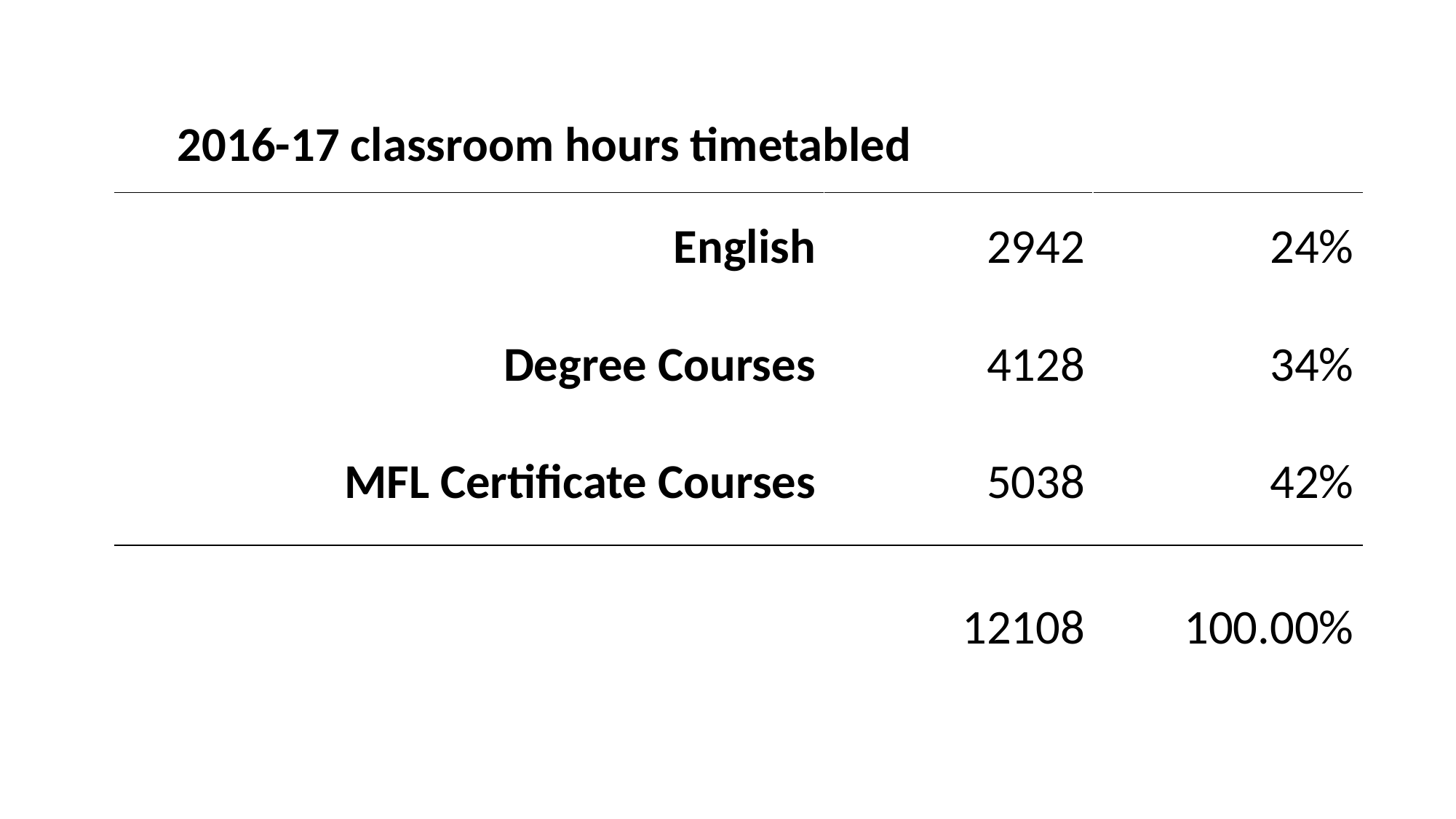

| 2016-17 classroom hours timetabled |  |  |
| --- | --- | --- |
| English | 2942 | 24% |
| Degree Courses | 4128 | 34% |
| MFL Certificate Courses | 5038 | 42% |
|  | 12108 | 100.00% |